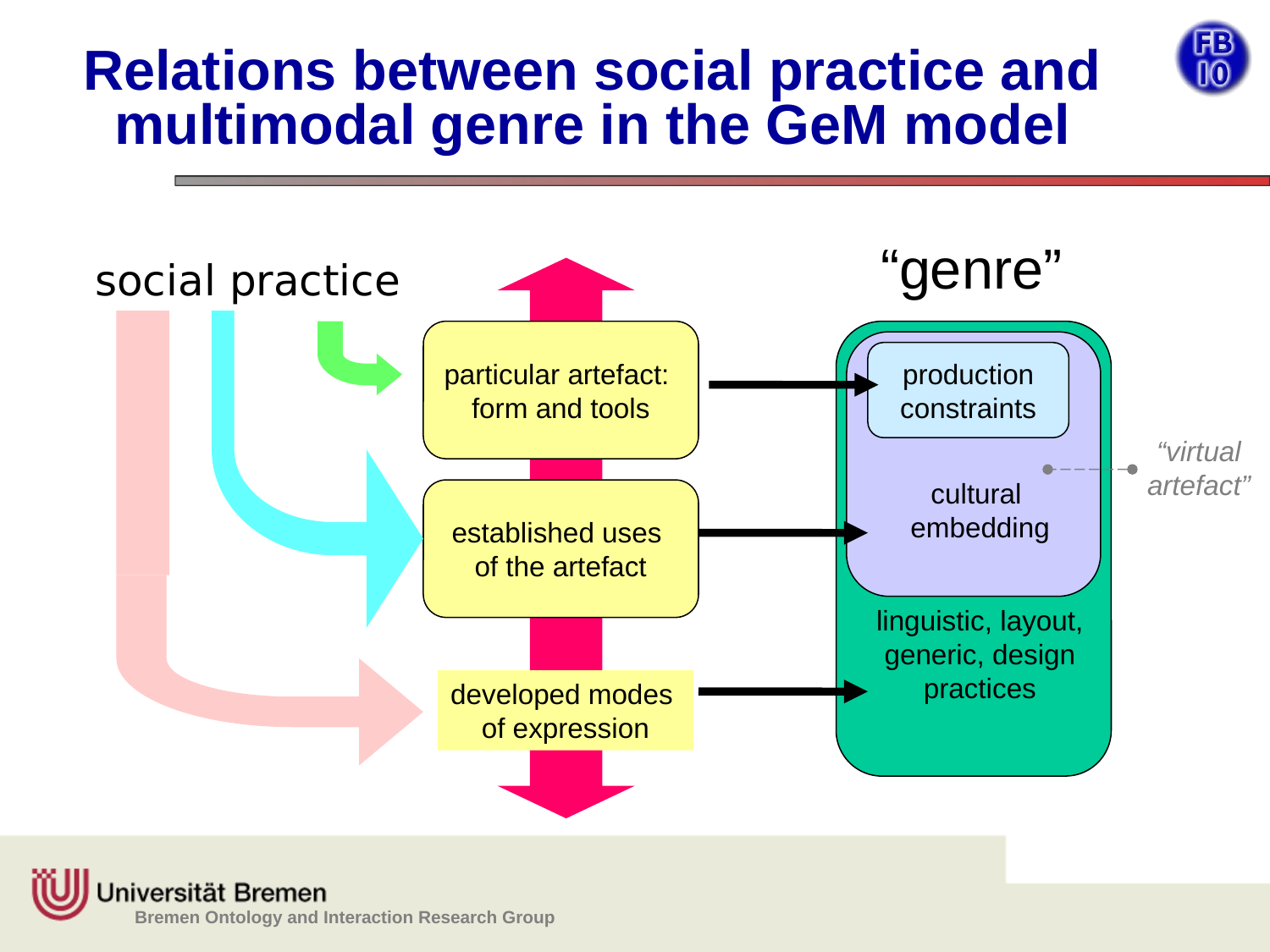

# Relations between social practice and multimodal genre in the GeM model
“genre”

production
constraints

cultural
embedding

linguistic, layout, generic, design practices

social practice

particular artefact:
form and tools
“virtual
artefact”

established uses
of the artefact
developed modes
of expression